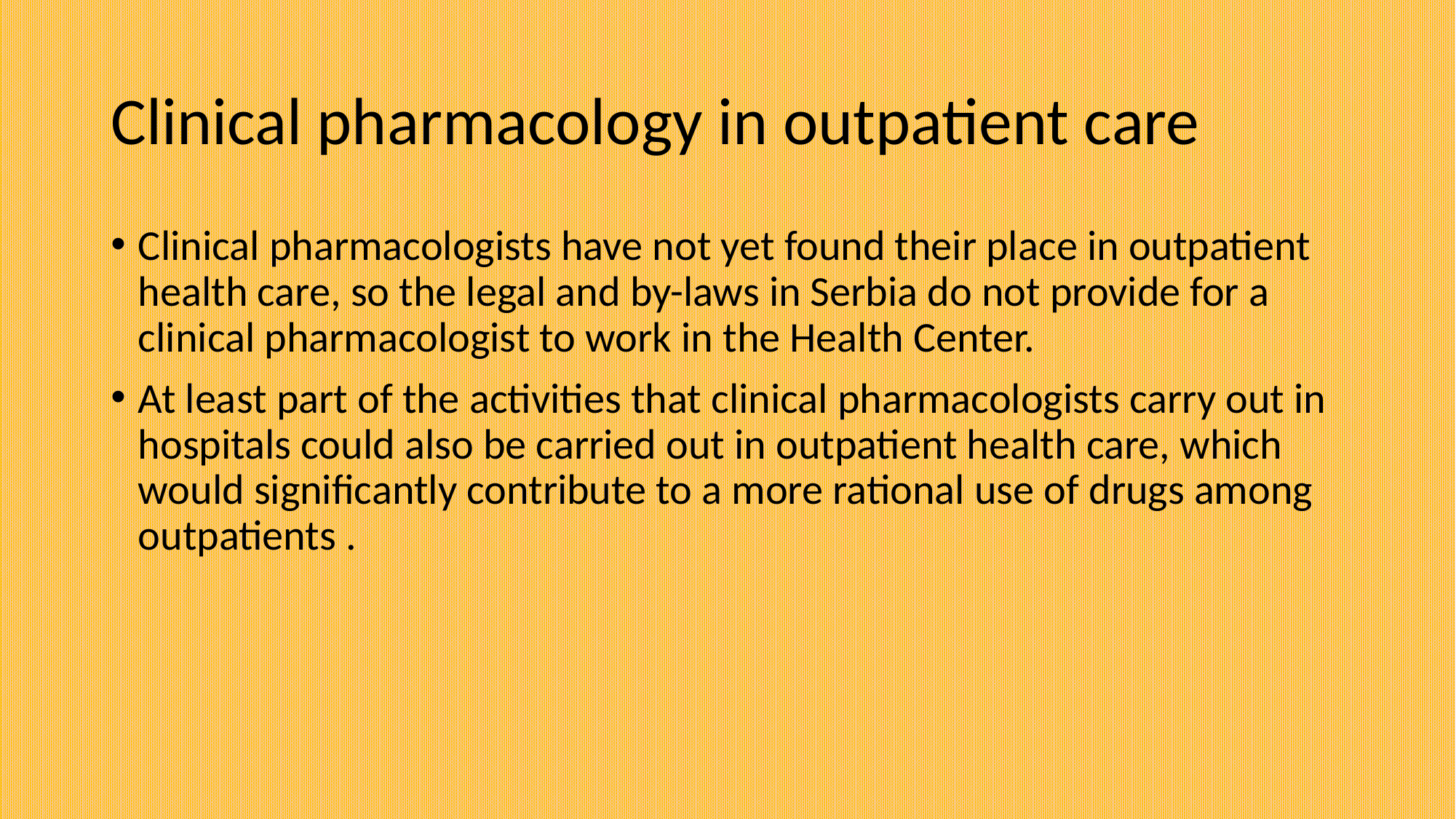

# Clinical pharmacology in outpatient care
Clinical pharmacologists have not yet found their place in outpatient health care, so the legal and by-laws in Serbia do not provide for a clinical pharmacologist to work in the Health Center.
At least part of the activities that clinical pharmacologists carry out in hospitals could also be carried out in outpatient health care, which would significantly contribute to a more rational use of drugs among outpatients .